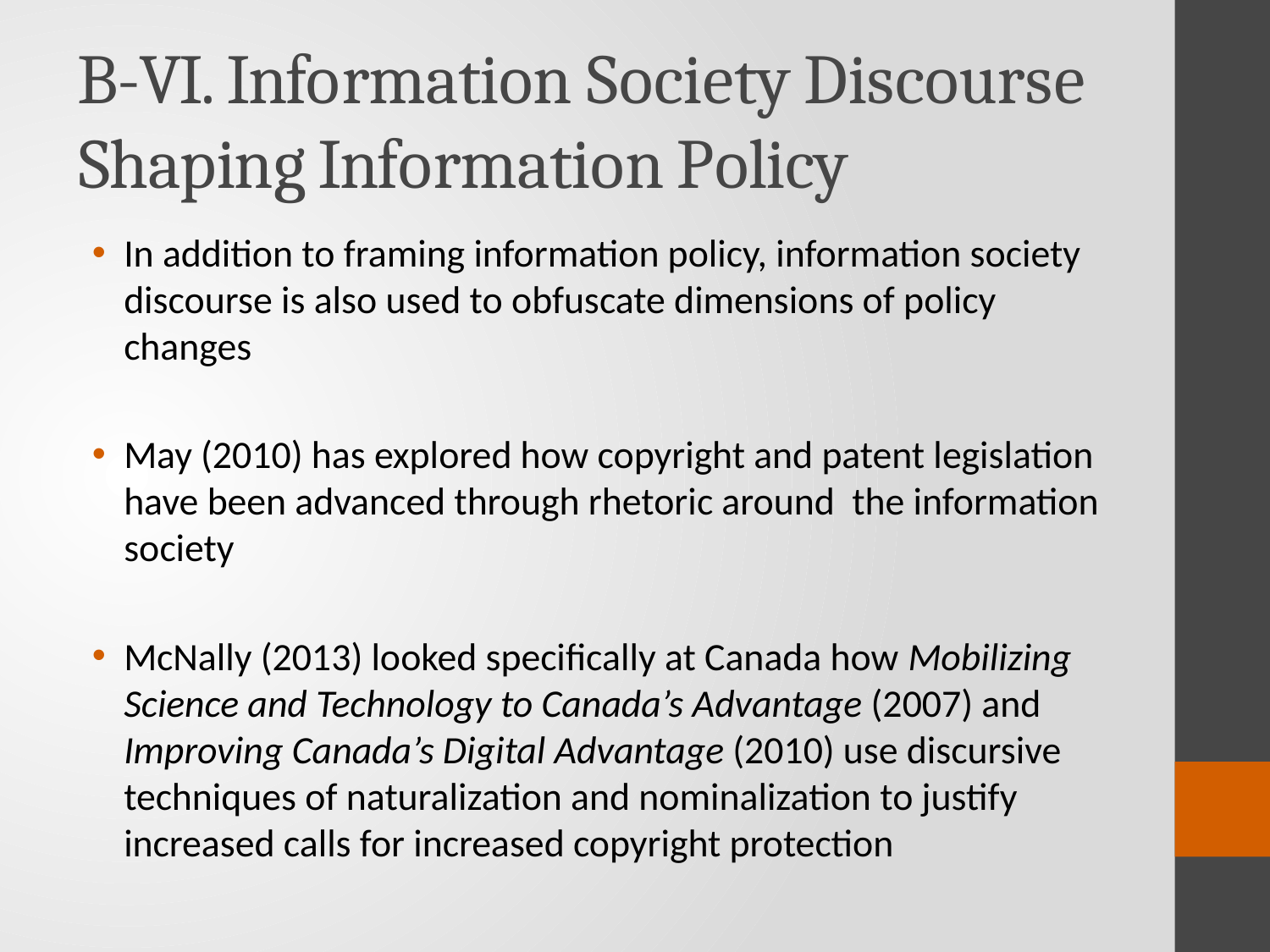

# B-VI. Information Society Discourse Shaping Information Policy
In addition to framing information policy, information society discourse is also used to obfuscate dimensions of policy changes

May (2010) has explored how copyright and patent legislation have been advanced through rhetoric around  the information society

McNally (2013) looked specifically at Canada how Mobilizing Science and Technology to Canada’s Advantage (2007) and Improving Canada’s Digital Advantage (2010) use discursive techniques of naturalization and nominalization to justify increased calls for increased copyright protection